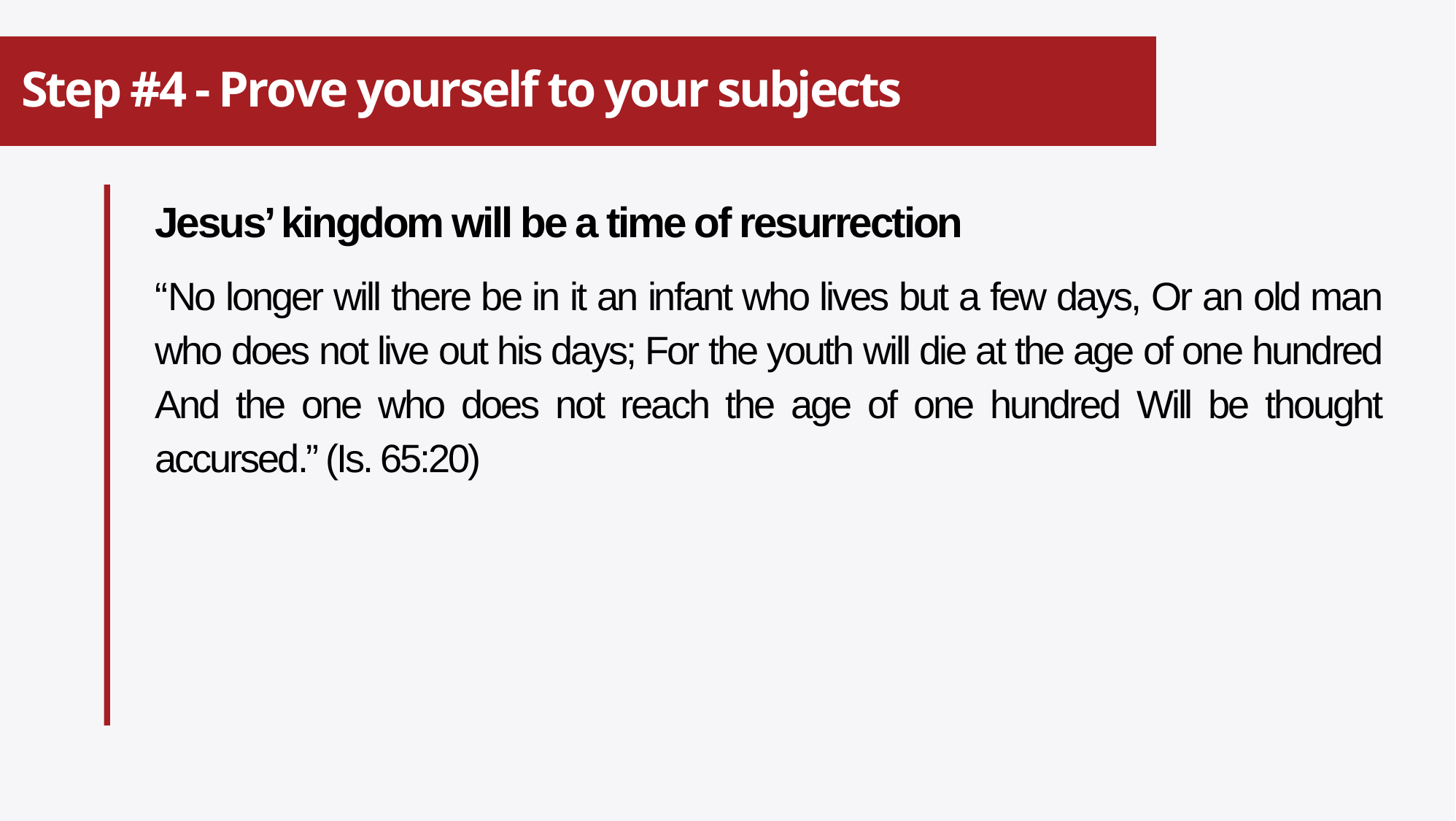

# Step #4 - Prove yourself to your subjects
Jesus’ kingdom will be a time of resurrection
“No longer will there be in it an infant who lives but a few days, Or an old man who does not live out his days; For the youth will die at the age of one hundred And the one who does not reach the age of one hundred Will be thought accursed.” (Is. 65:20)